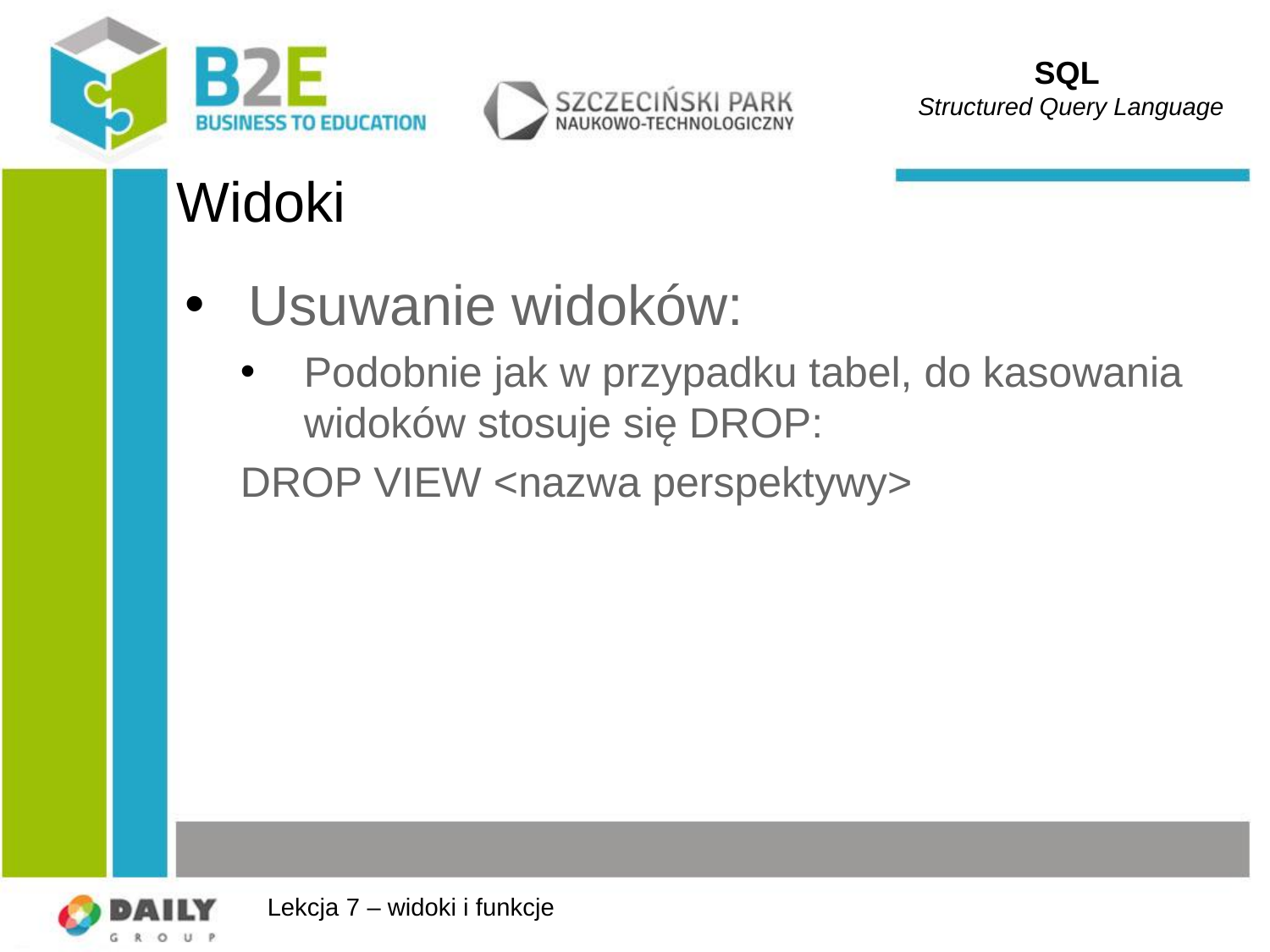

SQL
Structured Query Language
# Widoki
Usuwanie widoków:
Podobnie jak w przypadku tabel, do kasowania widoków stosuje się DROP:
DROP VIEW <nazwa perspektywy>
Lekcja 7 – widoki i funkcje